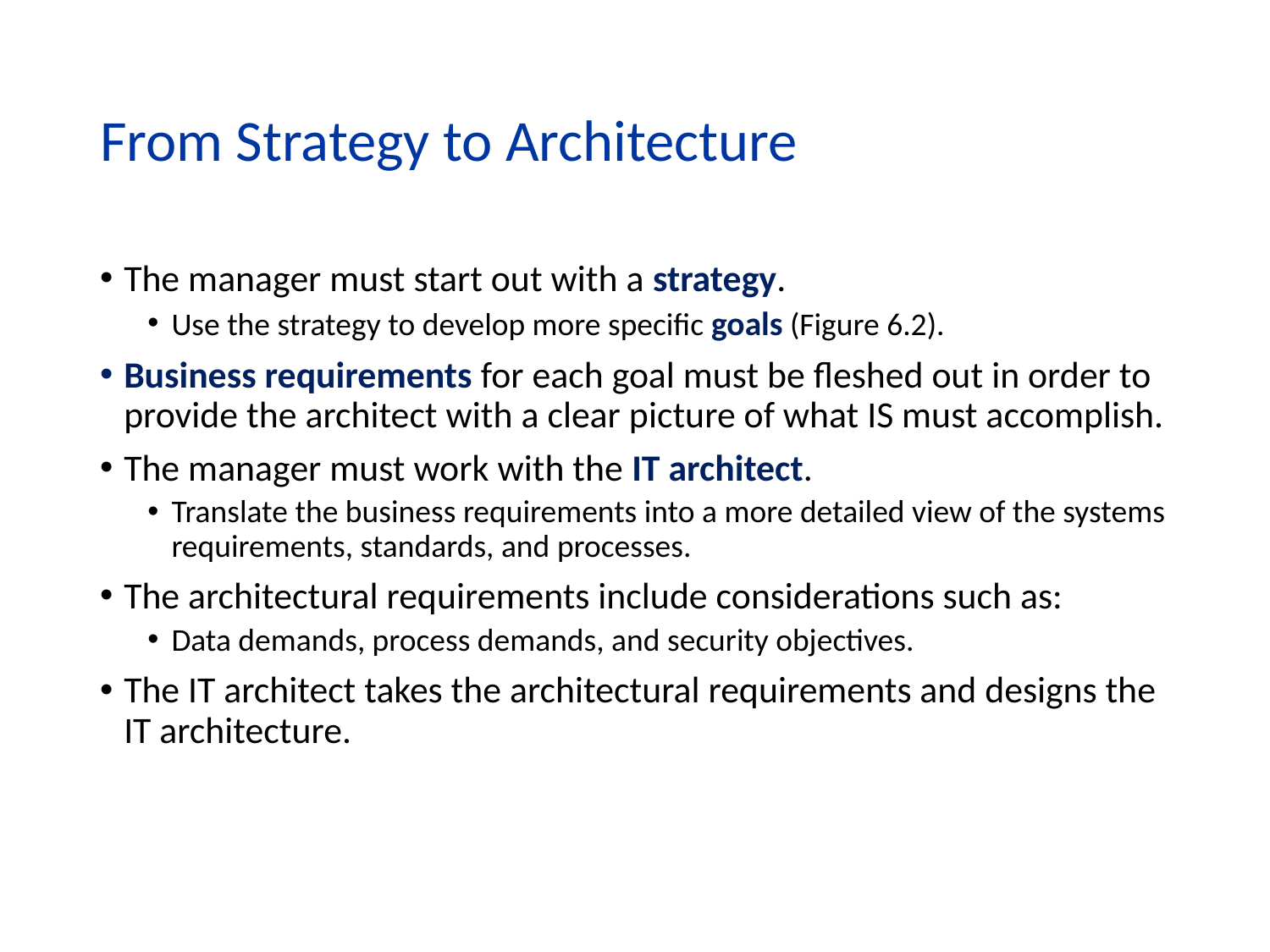

# From Strategy to Architecture
The manager must start out with a strategy.
Use the strategy to develop more specific goals (Figure 6.2).
Business requirements for each goal must be fleshed out in order to provide the architect with a clear picture of what IS must accomplish.
The manager must work with the IT architect.
Translate the business requirements into a more detailed view of the systems requirements, standards, and processes.
The architectural requirements include considerations such as:
Data demands, process demands, and security objectives.
The IT architect takes the architectural requirements and designs the IT architecture.